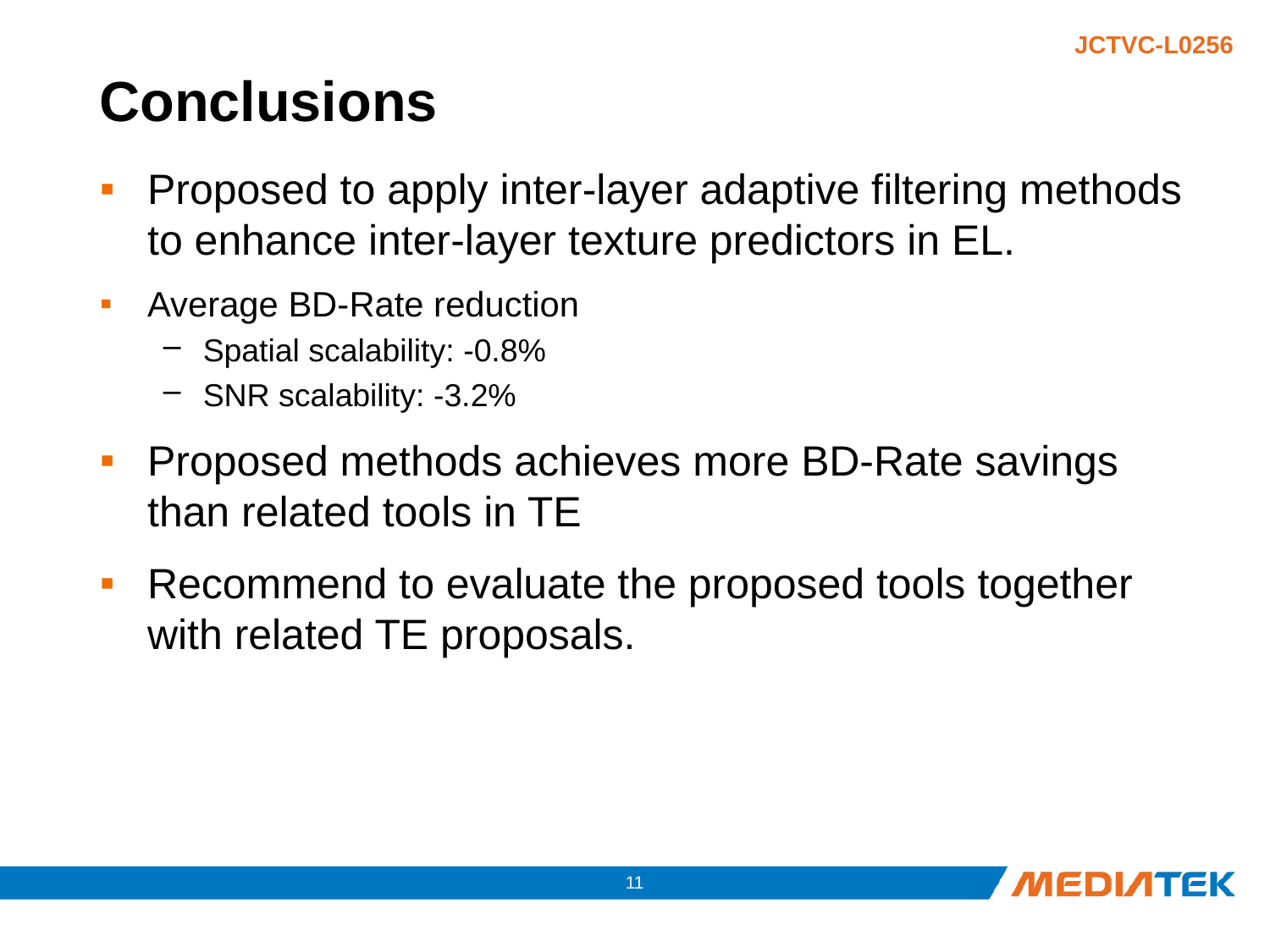

# Conclusions
Proposed to apply inter-layer adaptive filtering methods to enhance inter-layer texture predictors in EL.
Average BD-Rate reduction
Spatial scalability: -0.8%
SNR scalability: -3.2%
Proposed methods achieves more BD-Rate savings than related tools in TE
Recommend to evaluate the proposed tools together with related TE proposals.

11